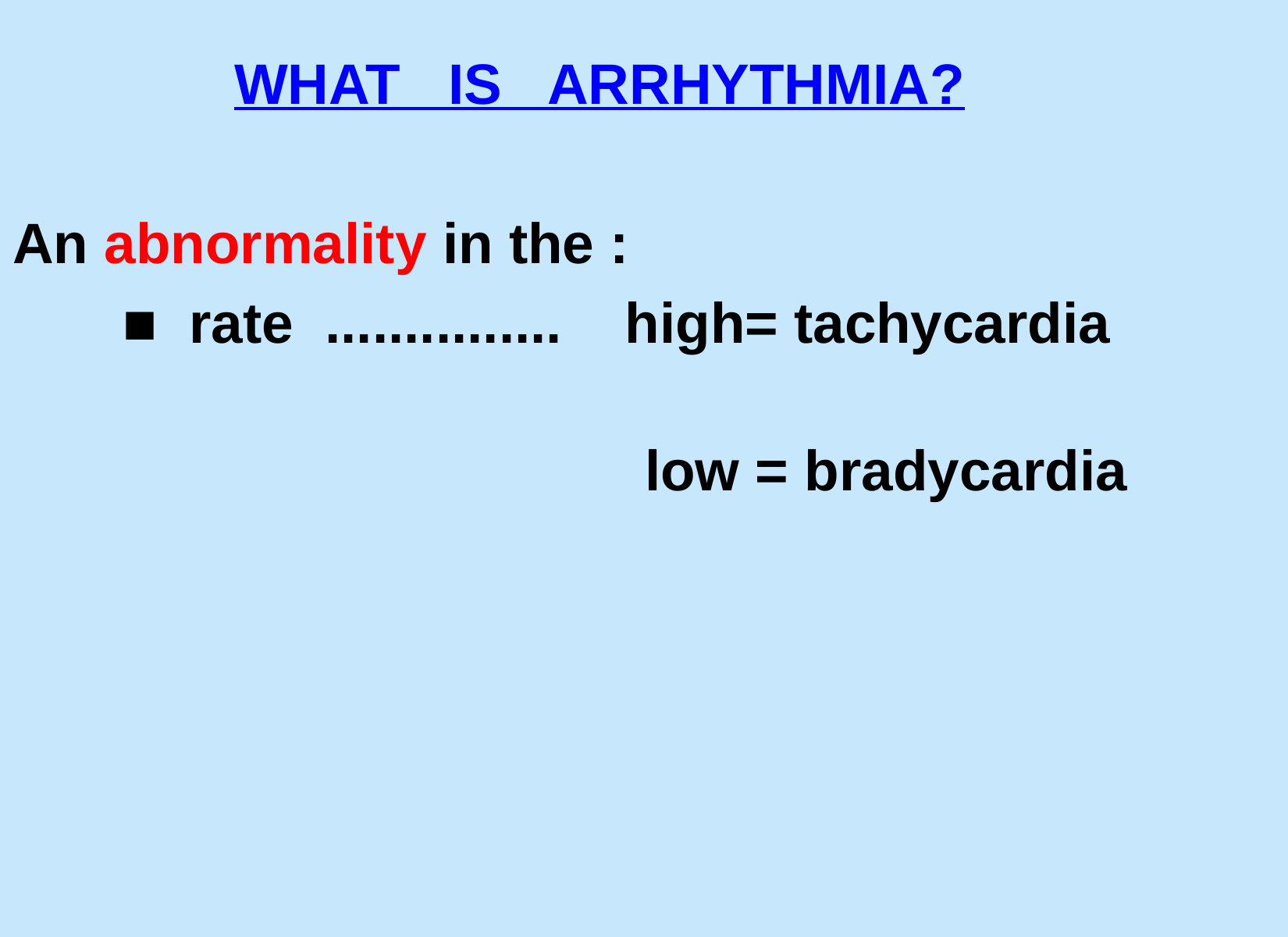

WHAT   IS   ARRHYTHMIA?

An abnormality in the :
       ■  rate  ...............    high= tachycardia
                                        low = bradycardia